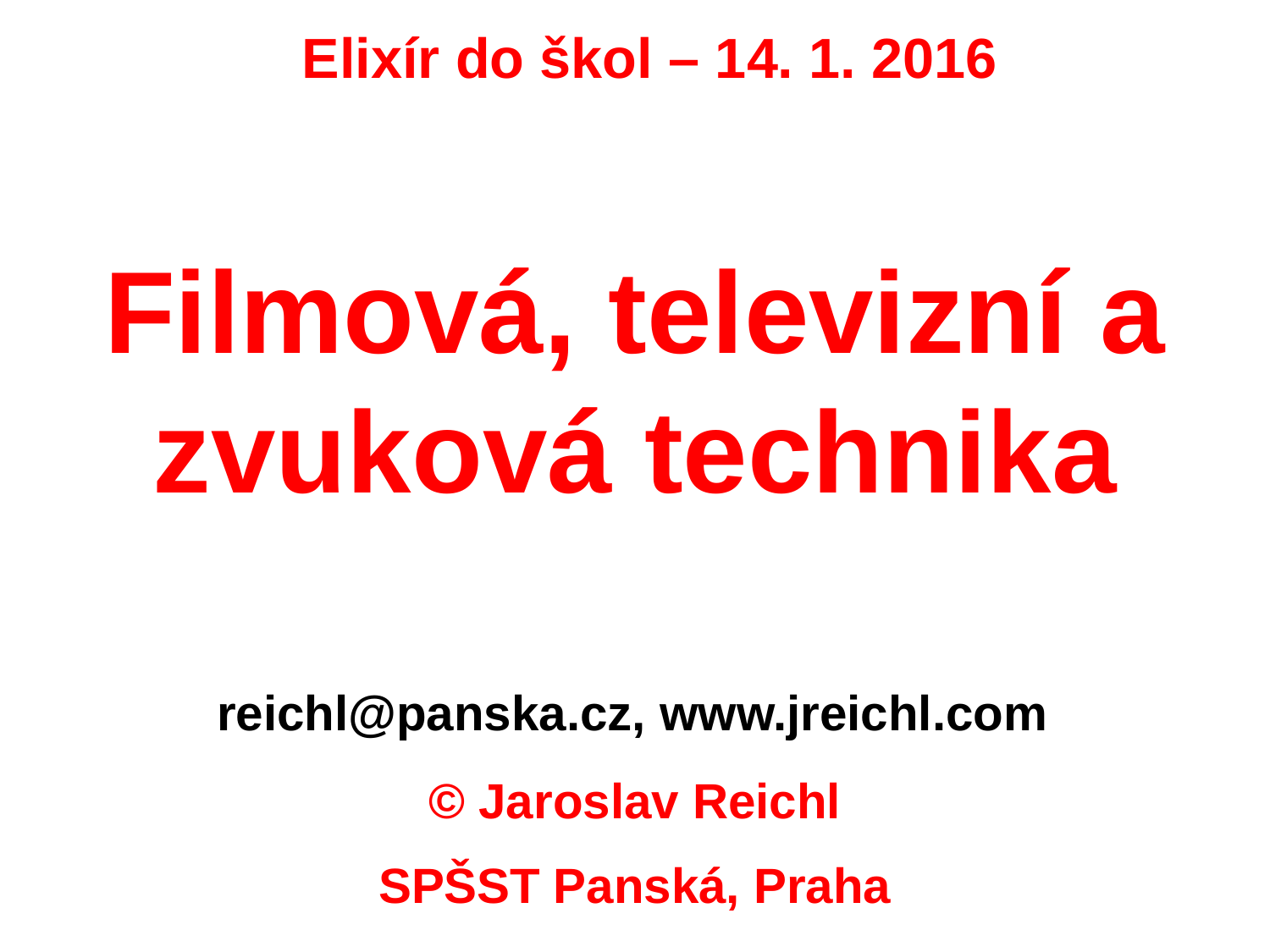

Elixír do škol – 14. 1. 2016
Filmová, televizní a zvuková technika
reichl@panska.cz, www.jreichl.com
© Jaroslav Reichl
SPŠST Panská, Praha